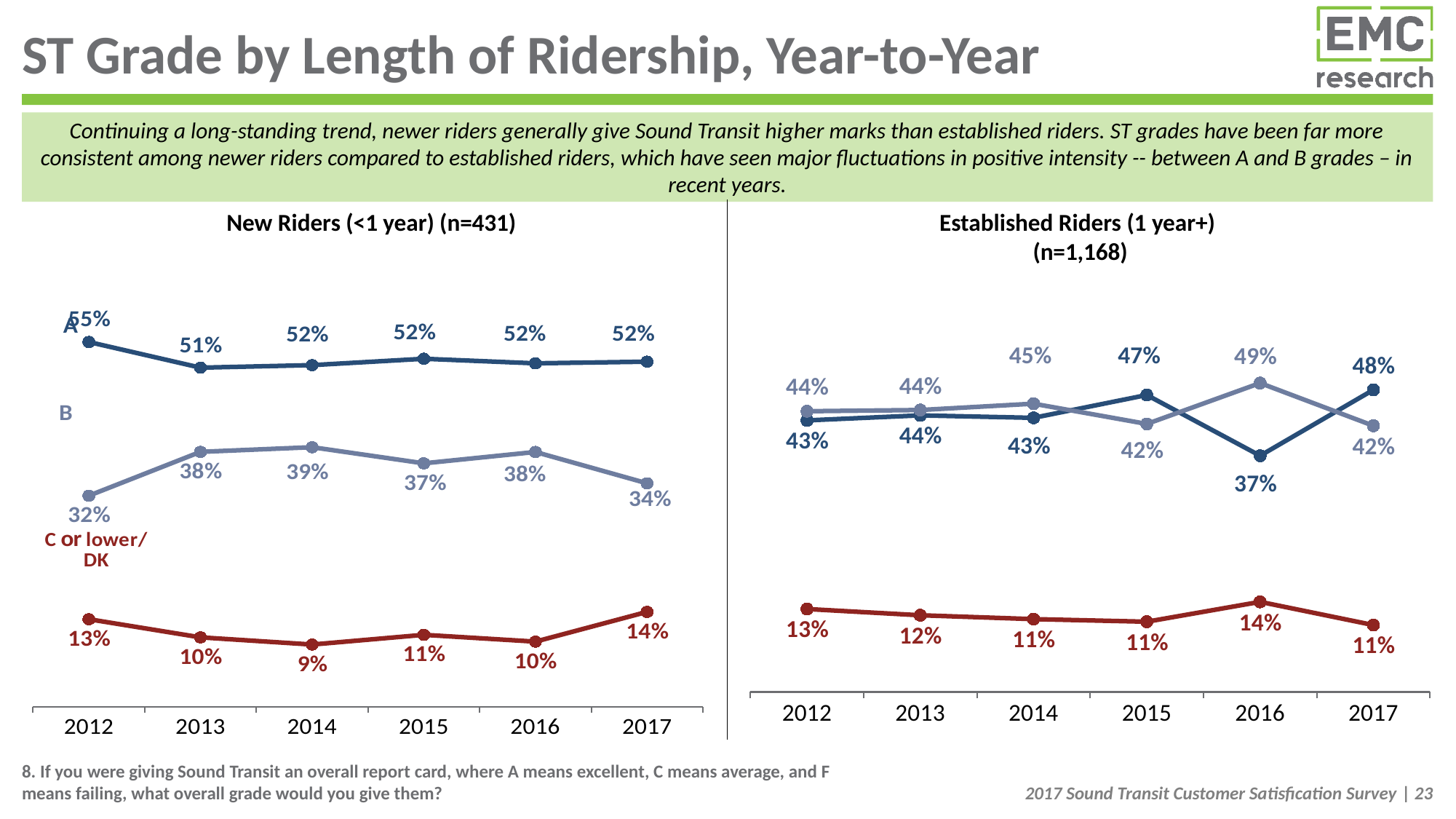

# ST Grade by Length of Ridership, Year-to-Year
Continuing a long-standing trend, newer riders generally give Sound Transit higher marks than established riders. ST grades have been far more consistent among newer riders compared to established riders, which have seen major fluctuations in positive intensity -- between A and B grades – in recent years.
New Riders (<1 year) (n=431)
Established Riders (1 year+)  (n=1,168)

### Chart

| Category | A | B | C or lower/DK |
|---|---|---|---|
| 2012 | 0.5499693733497445 | 0.31814065808427966 | 0.13188996856597612 |
| 2013 | 0.5112266654198622 | 0.384267742694107 | 0.10450559188603004 |
| 2014 | 0.5150257516173633 | 0.391287767430335 | 0.09368648095230277 |
| 2015 | 0.5246808592074275 | 0.3669643713227893 | 0.10835476946978385 |
| 2016 | 0.5177826826287795 | 0.38411386253705226 | 0.09810345483416849 |
| 2017 | 0.5202717096418291 | 0.33678279822447343 | 0.14294549213369795 |

### Chart

| Category | A | B | C or lower/DK |
|---|---|---|---|
| 2012 | 0.42754788424740314 | 0.4419474979334466 | 0.13050461781914668 |
| 2013 | 0.4353964512287125 | 0.44387812133338644 | 0.1207254274378981 |
| 2014 | 0.43152485241027905 | 0.45383653803515933 | 0.11463860955456427 |
| 2015 | 0.46750670073750406 | 0.42197117191062467 | 0.11052212735188668 |
| 2016 | 0.3719110250282574 | 0.4862899202301271 | 0.1417990547416219 |
| 2017 | 0.4756272506677255 | 0.41910277829067505 | 0.10526997104159731 |
8. If you were giving Sound Transit an overall report card, where A means excellent, C means average, and F means failing, what overall grade would you give them?